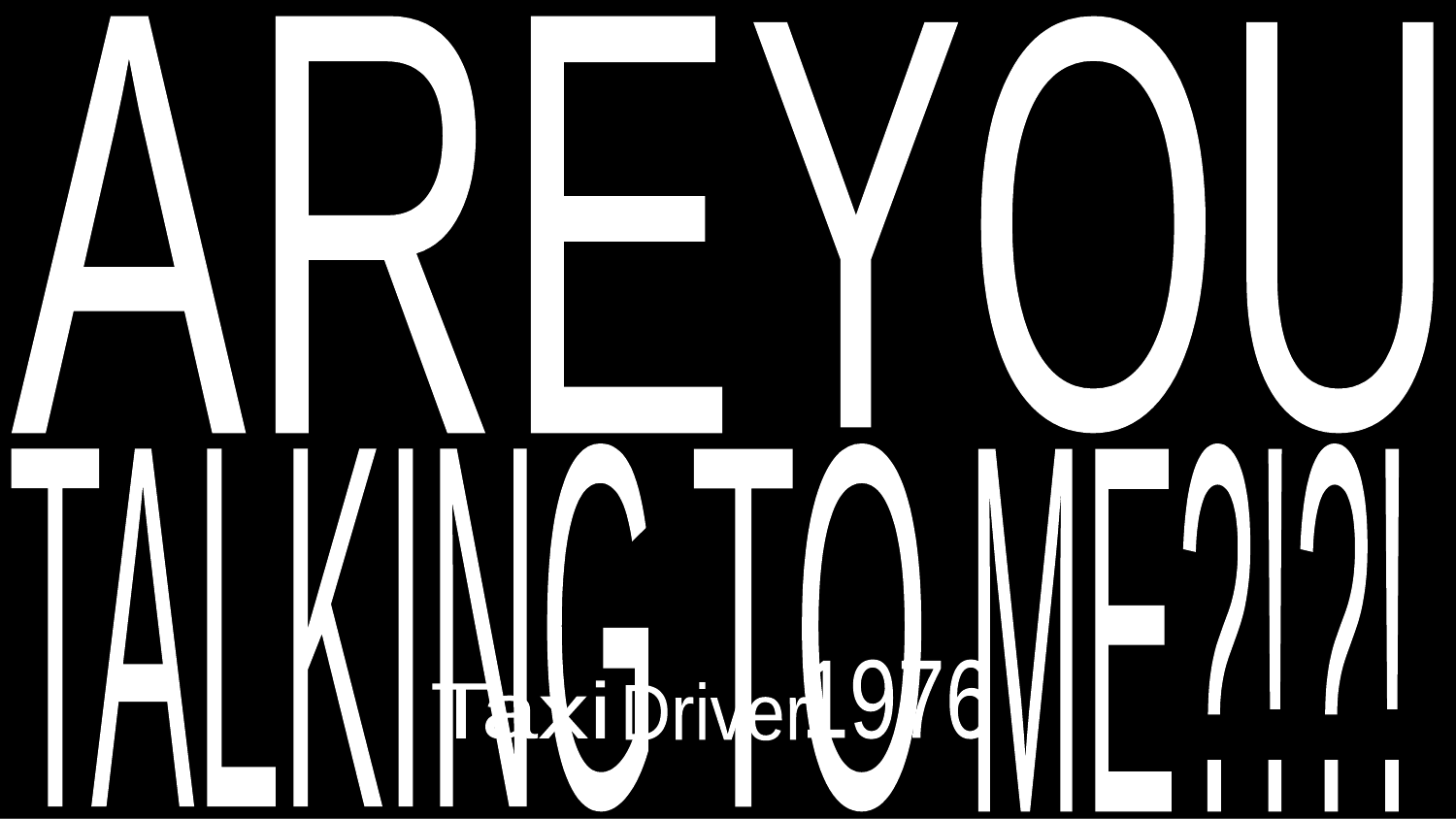

ARE
YOU
TALKING
TO
ME?!?!
1976
Taxi
Driver